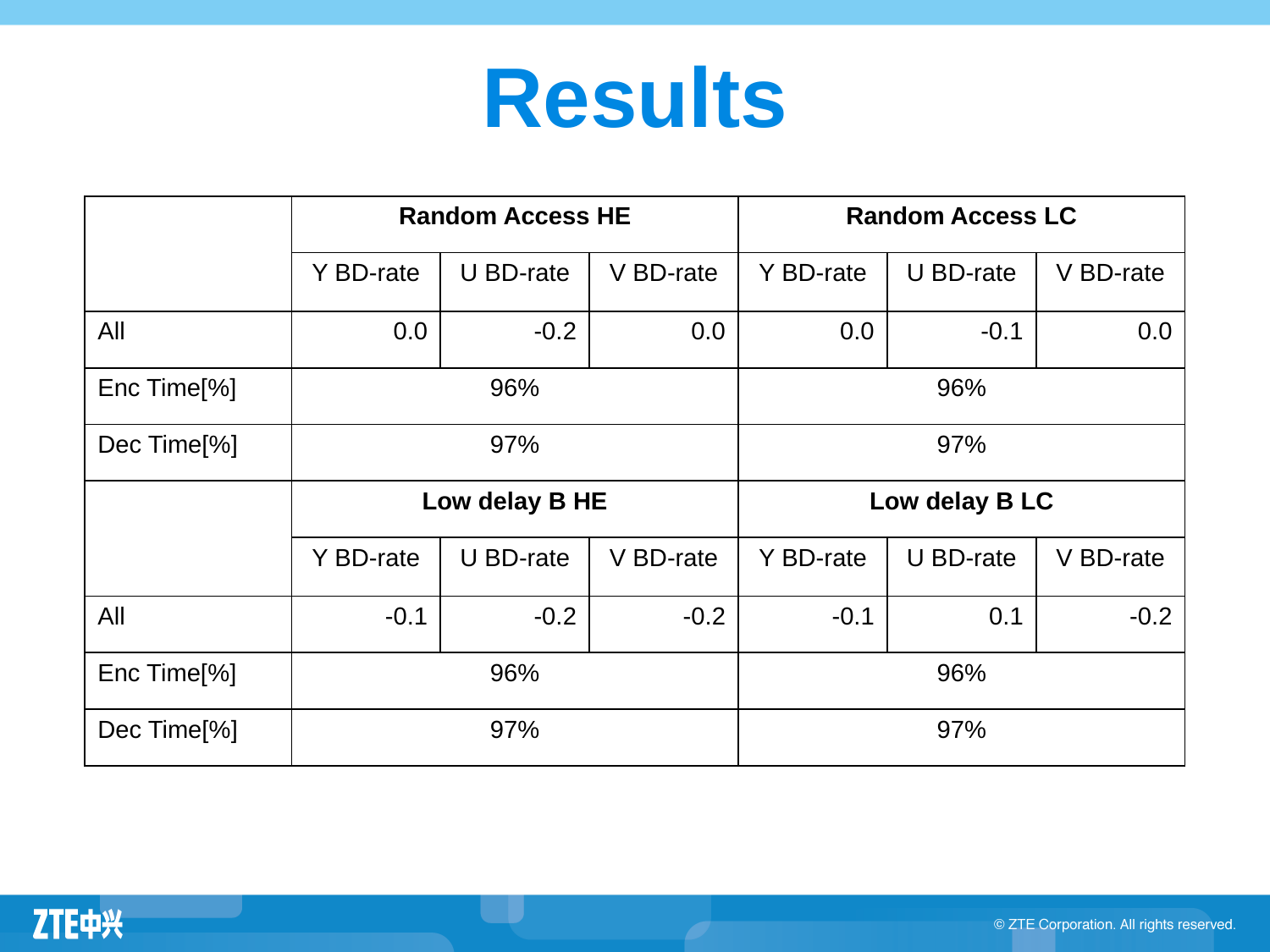

# Results
|  | Random Access HE |  |  | Random Access LC |  |  |
| --- | --- | --- | --- | --- | --- | --- |
|  | Y BD-rate | U BD-rate | V BD-rate | Y BD-rate | U BD-rate | V BD-rate |
| All | 0.0 | -0.2 | 0.0 | 0.0 | -0.1 | 0.0 |
| Enc Time[%] | 96% |  |  | 96% |  |  |
| Dec Time[%] | 97% |  |  | 97% |  |  |
|  | Low delay B HE |  |  | Low delay B LC |  |  |
|  | Y BD-rate | U BD-rate | V BD-rate | Y BD-rate | U BD-rate | V BD-rate |
| All | -0.1 | -0.2 | -0.2 | -0.1 | 0.1 | -0.2 |
| Enc Time[%] | 96% |  |  | 96% |  |  |
| Dec Time[%] | 97% |  |  | 97% |  |  |